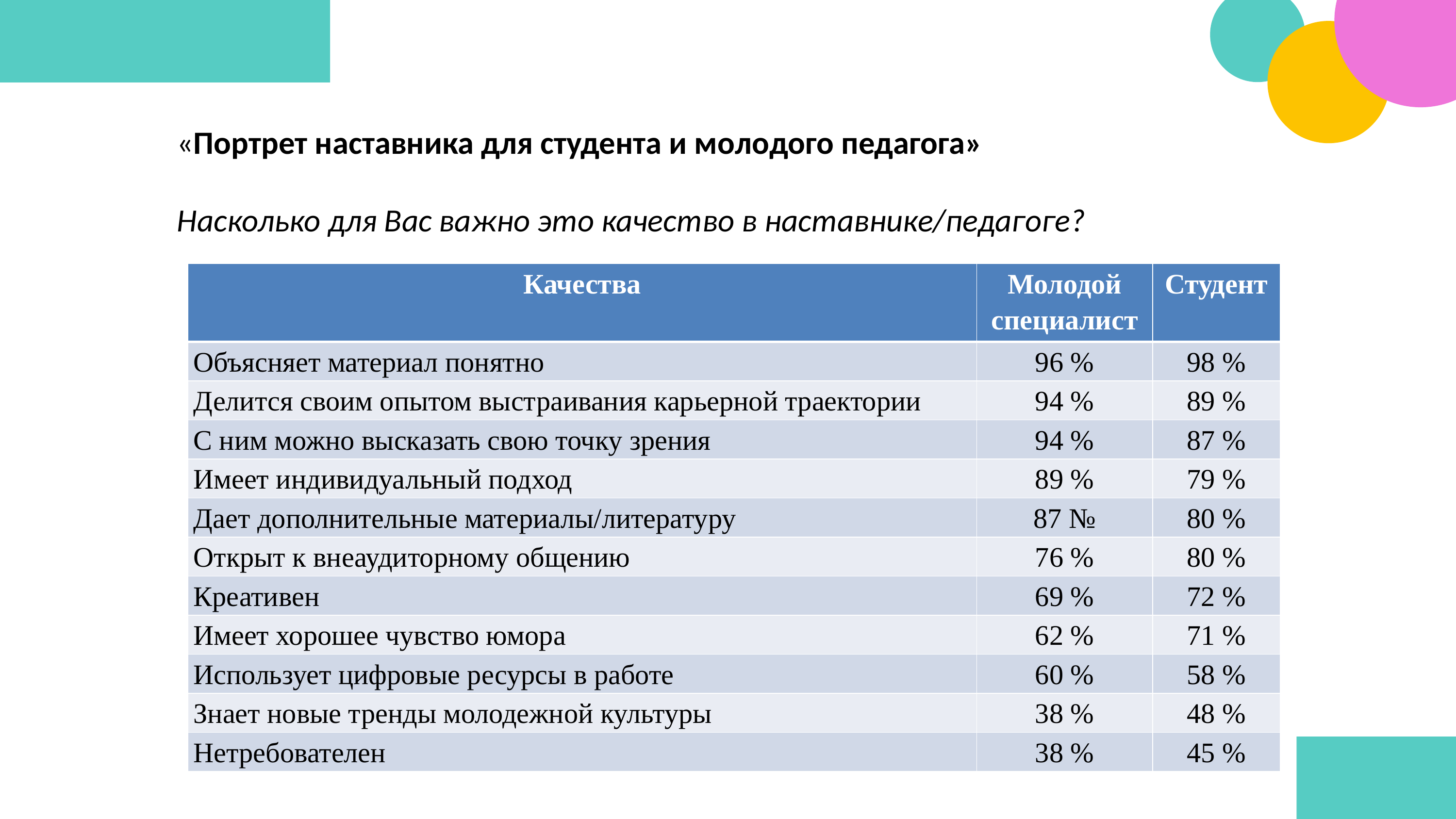

«Портрет наставника для студента и молодого педагога»

Насколько для Вас важно это качество в наставнике/педагоге?
| Качества | Молодой специалист | Студент |
| --- | --- | --- |
| Объясняет материал понятно | 96 % | 98 % |
| Делится своим опытом выстраивания карьерной траектории | 94 % | 89 % |
| С ним можно высказать свою точку зрения | 94 % | 87 % |
| Имеет индивидуальный подход | 89 % | 79 % |
| Дает дополнительные материалы/литературу | 87 № | 80 % |
| Открыт к внеаудиторному общению | 76 % | 80 % |
| Креативен | 69 % | 72 % |
| Имеет хорошее чувство юмора | 62 % | 71 % |
| Использует цифровые ресурсы в работе | 60 % | 58 % |
| Знает новые тренды молодежной культуры | 38 % | 48 % |
| Нетребователен | 38 % | 45 % |
Всегда рады ответить на них!
Мы открыты для диалога!